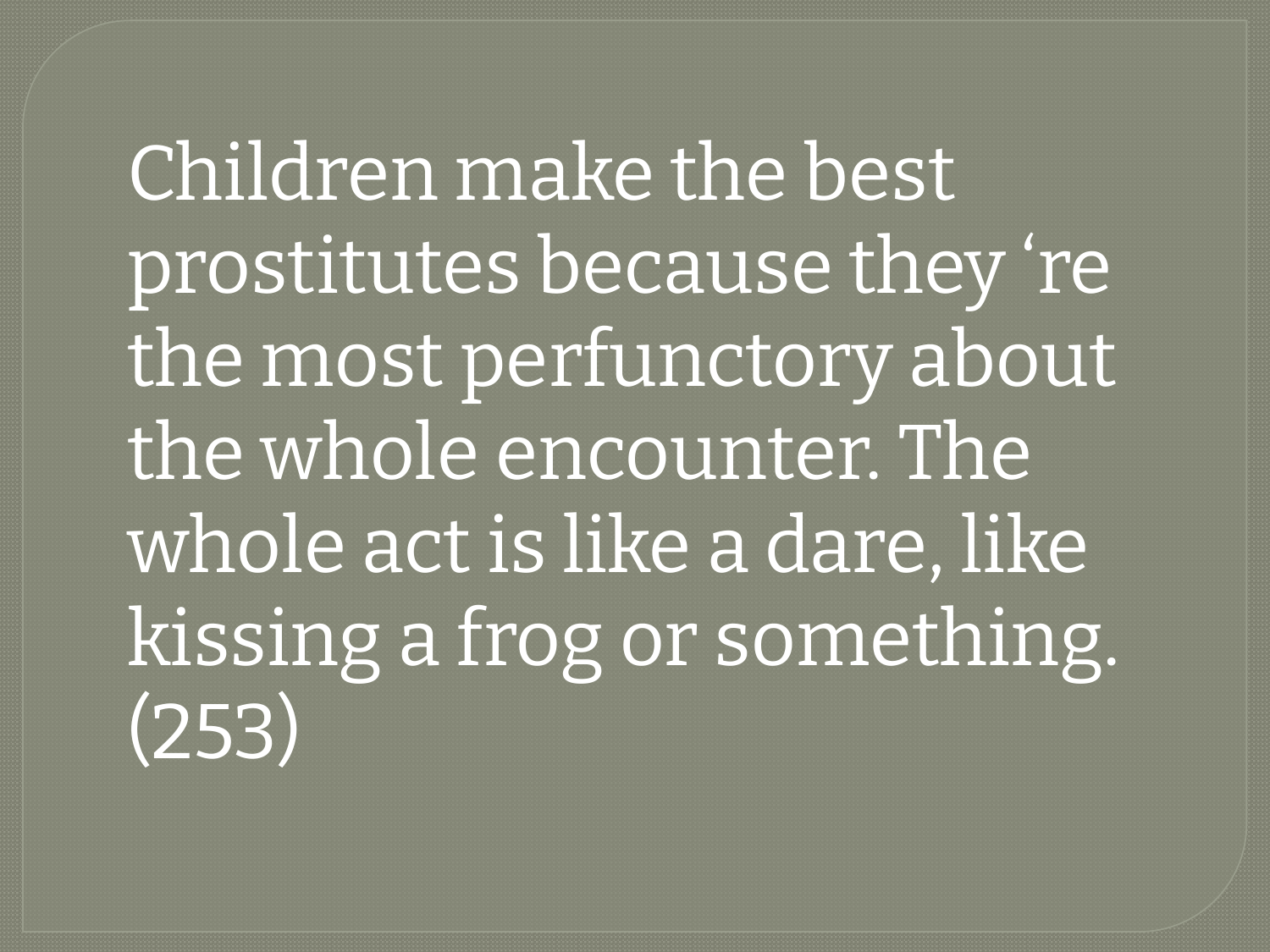

Children make the best prostitutes because they ‘re the most perfunctory about the whole encounter. The whole act is like a dare, like kissing a frog or something. (253)